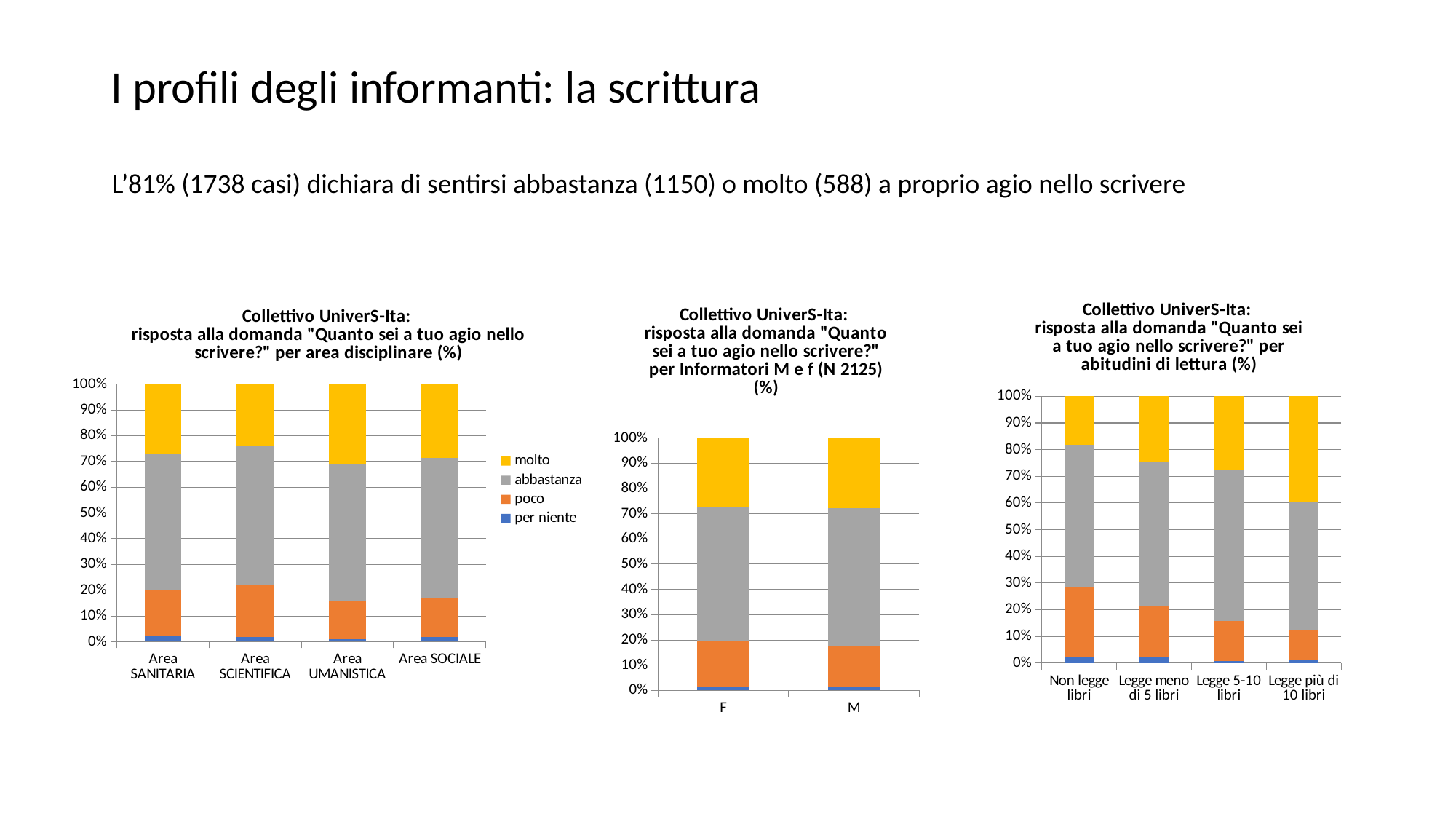

# I profili degli informanti: la scrittura
L’81% (1738 casi) dichiara di sentirsi abbastanza (1150) o molto (588) a proprio agio nello scrivere

### Chart: Collettivo UniverS-Ita:
risposta alla domanda "Quanto sei a tuo agio nello scrivere?" per abitudini di lettura (%)

| Category | per niente | poco | abbastanza | molto |
|---|---|---|---|---|
| Non legge libri | 4.0 | 46.0 | 95.0 | 32.0 |
| Legge meno di 5 libri | 23.0 | 181.0 | 520.0 | 236.0 |
| Legge 5-10 libri | 4.0 | 94.0 | 356.0 | 172.0 |
| Legge più di 10 libri | 5.0 | 42.0 | 179.0 | 148.0 |

### Chart: Collettivo UniverS-Ita:
risposta alla domanda "Quanto sei a tuo agio nello scrivere?" per Informatori M e f (N 2125) (%)

| Category | per niente | poco | abbastanza | molto |
|---|---|---|---|---|
| F | 22.0 | 238.0 | 718.0 | 368.0 |
| M | 13.0 | 123.0 | 426.0 | 217.0 |

### Chart: Collettivo UniverS-Ita:
risposta alla domanda "Quanto sei a tuo agio nello scrivere?" per area disciplinare (%)

| Category | per niente | poco | abbastanza | molto |
|---|---|---|---|---|
| Area SANITARIA | 6.0 | 44.0 | 131.0 | 67.0 |
| Area SCIENTIFICA | 14.0 | 144.0 | 390.0 | 174.0 |
| Area UMANISTICA | 6.0 | 85.0 | 314.0 | 181.0 |
| Area SOCIALE | 10.0 | 90.0 | 315.0 | 166.0 |